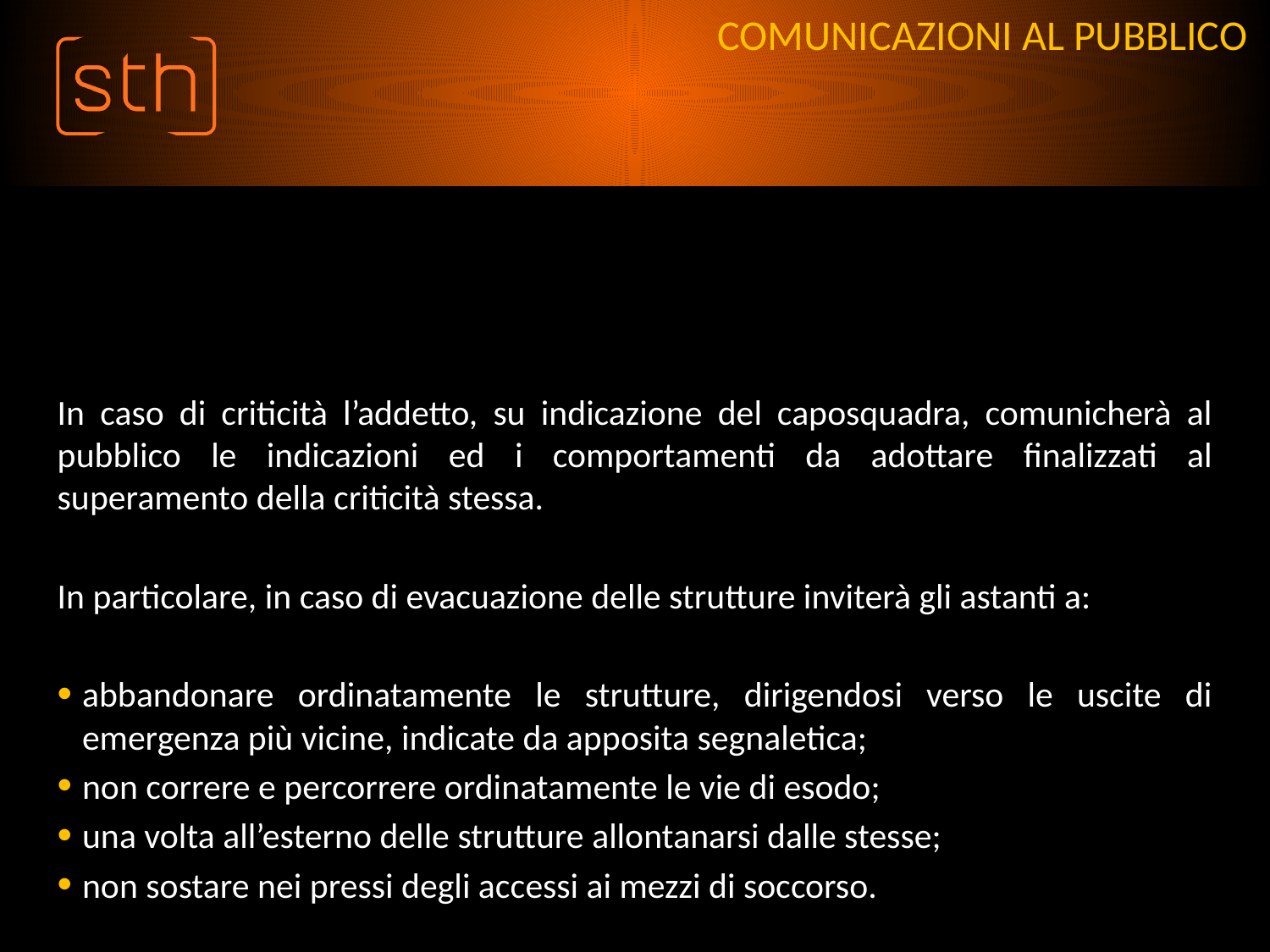

# COMUNICAZIONI AL PUBBLICO

In caso di criticità l’addetto, su indicazione del caposquadra, comunicherà al pubblico le indicazioni ed i comportamenti da adottare finalizzati al superamento della criticità stessa.

In particolare, in caso di evacuazione delle strutture inviterà gli astanti a:

abbandonare ordinatamente le strutture, dirigendosi verso le uscite di emergenza più vicine, indicate da apposita segnaletica;
non correre e percorrere ordinatamente le vie di esodo;
una volta all’esterno delle strutture allontanarsi dalle stesse;
non sostare nei pressi degli accessi ai mezzi di soccorso.